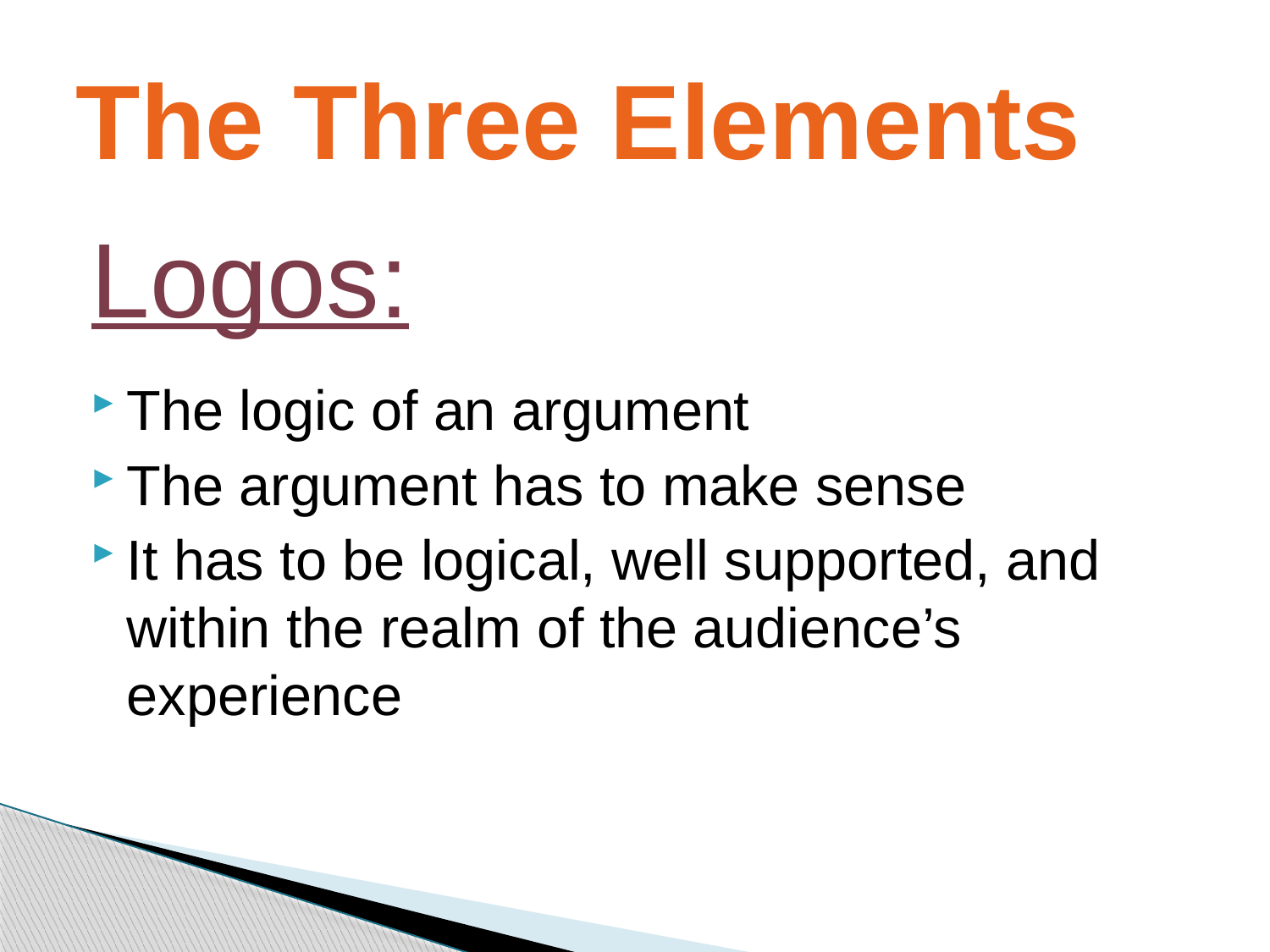

# The Three Elements
Logos:

The logic of an argument
The argument has to make sense
It has to be logical, well supported, and within the realm of the audience’s experience